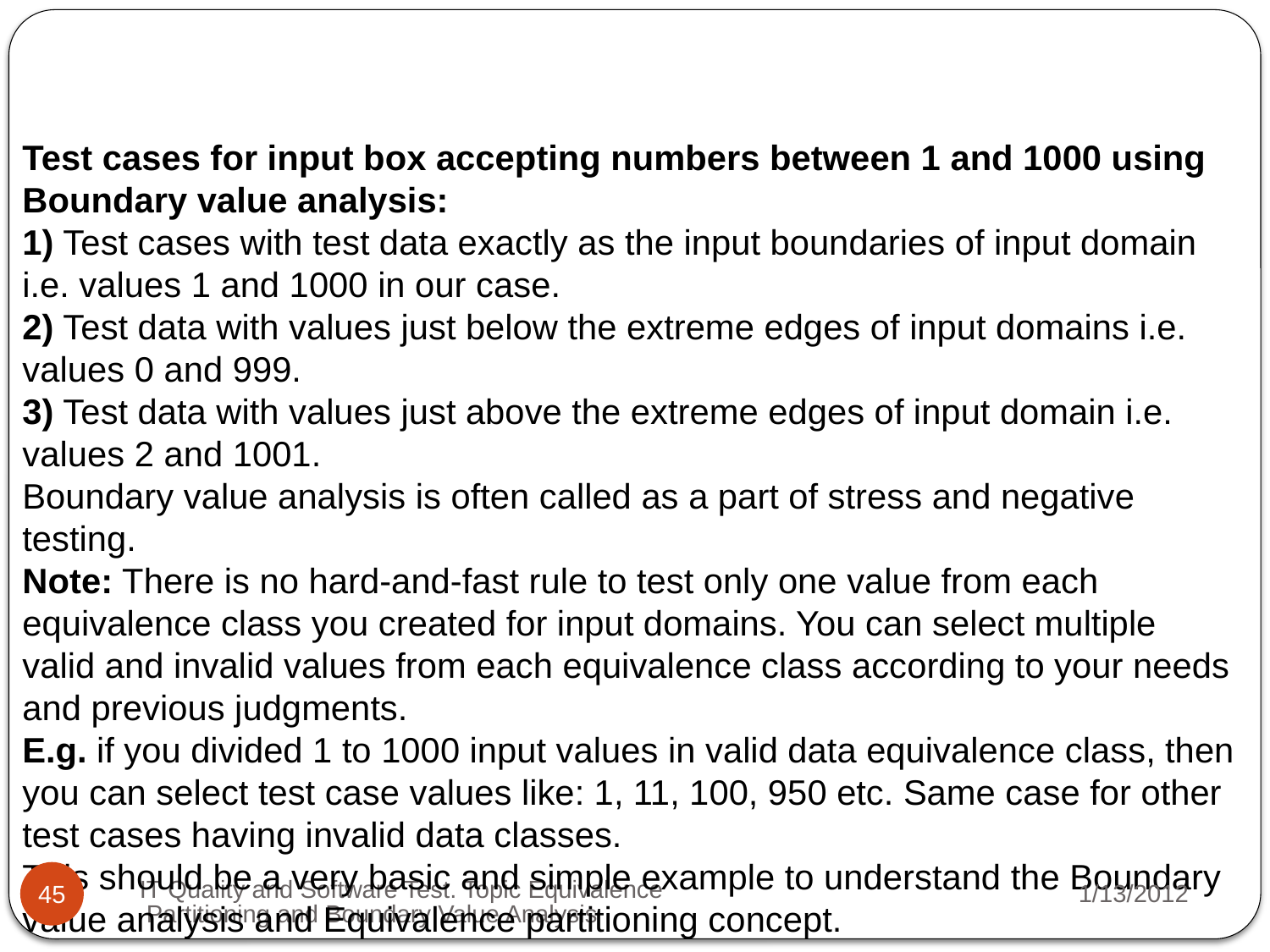

Test cases for input box accepting numbers between 1 and 1000 using Boundary value analysis:
1) Test cases with test data exactly as the input boundaries of input domain i.e. values 1 and 1000 in our case.
2) Test data with values just below the extreme edges of input domains i.e. values 0 and 999.
3) Test data with values just above the extreme edges of input domain i.e. values 2 and 1001.
Boundary value analysis is often called as a part of stress and negative testing.
Note: There is no hard-and-fast rule to test only one value from each equivalence class you created for input domains. You can select multiple valid and invalid values from each equivalence class according to your needs and previous judgments.
E.g. if you divided 1 to 1000 input values in valid data equivalence class, then you can select test case values like: 1, 11, 100, 950 etc. Same case for other test cases having invalid data classes.
This should be a very basic and simple example to understand the Boundary value analysis and Equivalence partitioning concept.
IT Quality and Software Test. Topic Equivalence Partitioning and Boundary Value Analysis
1/13/2012
45